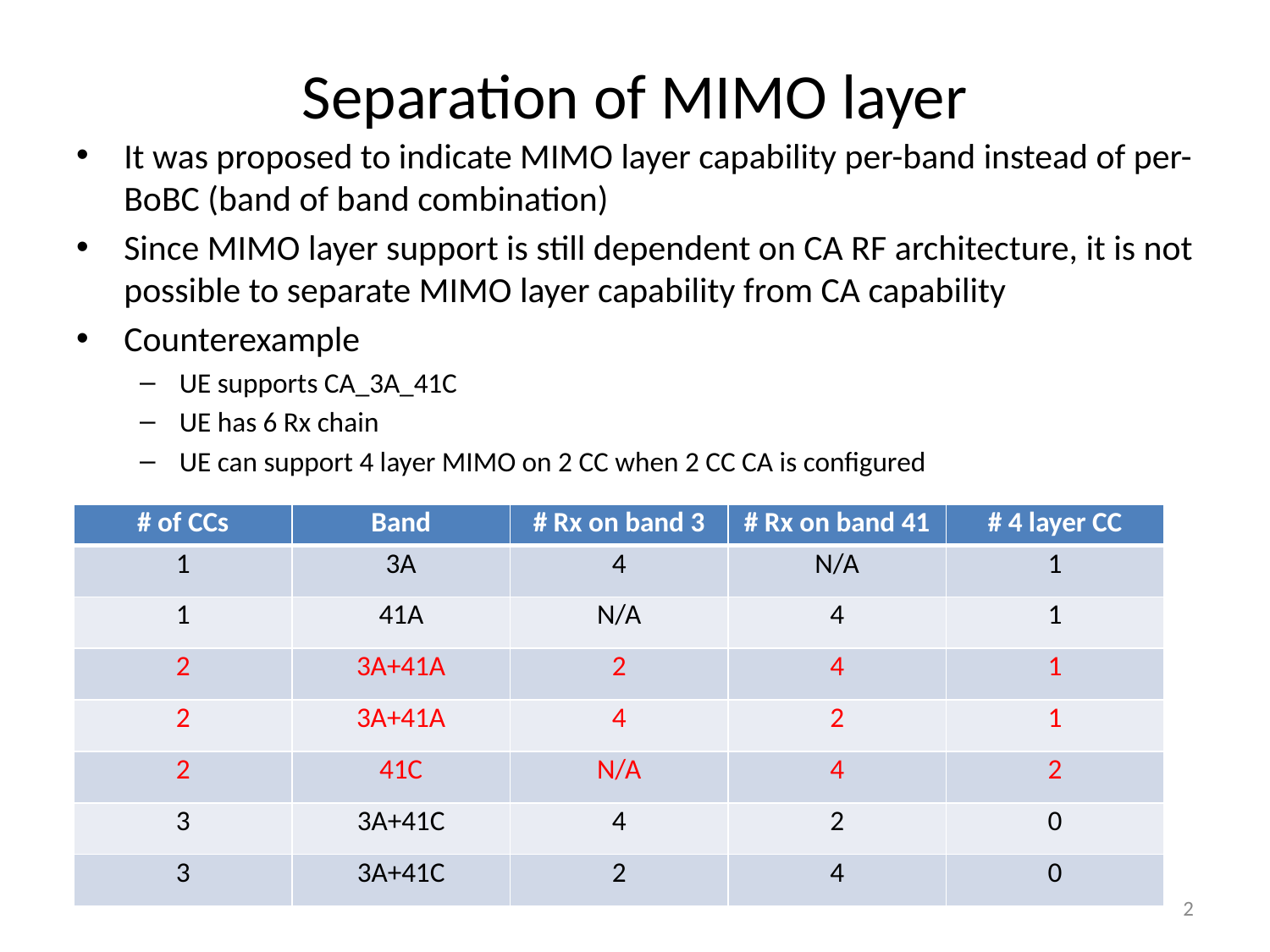

# Separation of MIMO layer
It was proposed to indicate MIMO layer capability per-band instead of per-BoBC (band of band combination)
Since MIMO layer support is still dependent on CA RF architecture, it is not possible to separate MIMO layer capability from CA capability
Counterexample
UE supports CA_3A_41C
UE has 6 Rx chain
UE can support 4 layer MIMO on 2 CC when 2 CC CA is configured

| # of CCs | Band | # Rx on band 3 | # Rx on band 41 | # 4 layer CC |
| --- | --- | --- | --- | --- |
| 1 | 3A | 4 | N/A | 1 |
| 1 | 41A | N/A | 4 | 1 |
| 2 | 3A+41A | 2 | 4 | 1 |
| 2 | 3A+41A | 4 | 2 | 1 |
| 2 | 41C | N/A | 4 | 2 |
| 3 | 3A+41C | 4 | 2 | 0 |
| 3 | 3A+41C | 2 | 4 | 0 |
2